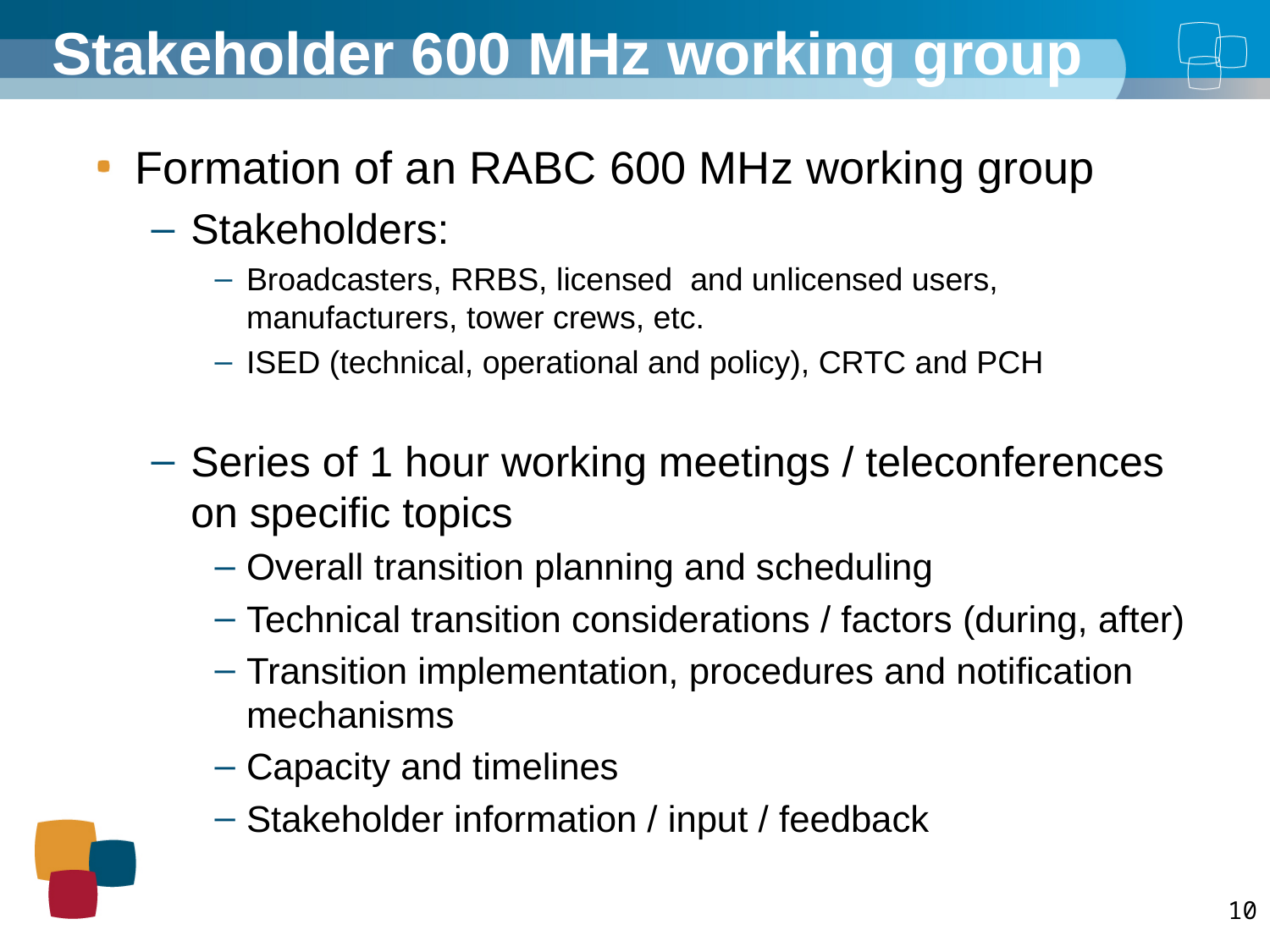

Stakeholder 600 MHz working group
Formation of an RABC 600 MHz working group
Stakeholders:
Broadcasters, RRBS, licensed  and unlicensed users, manufacturers, tower crews, etc.
ISED (technical, operational and policy), CRTC and PCH

Series of 1 hour working meetings / teleconferences on specific topics
Overall transition planning and scheduling
Technical transition considerations / factors (during, after)
Transition implementation, procedures and notification mechanisms
Capacity and timelines
Stakeholder information / input / feedback